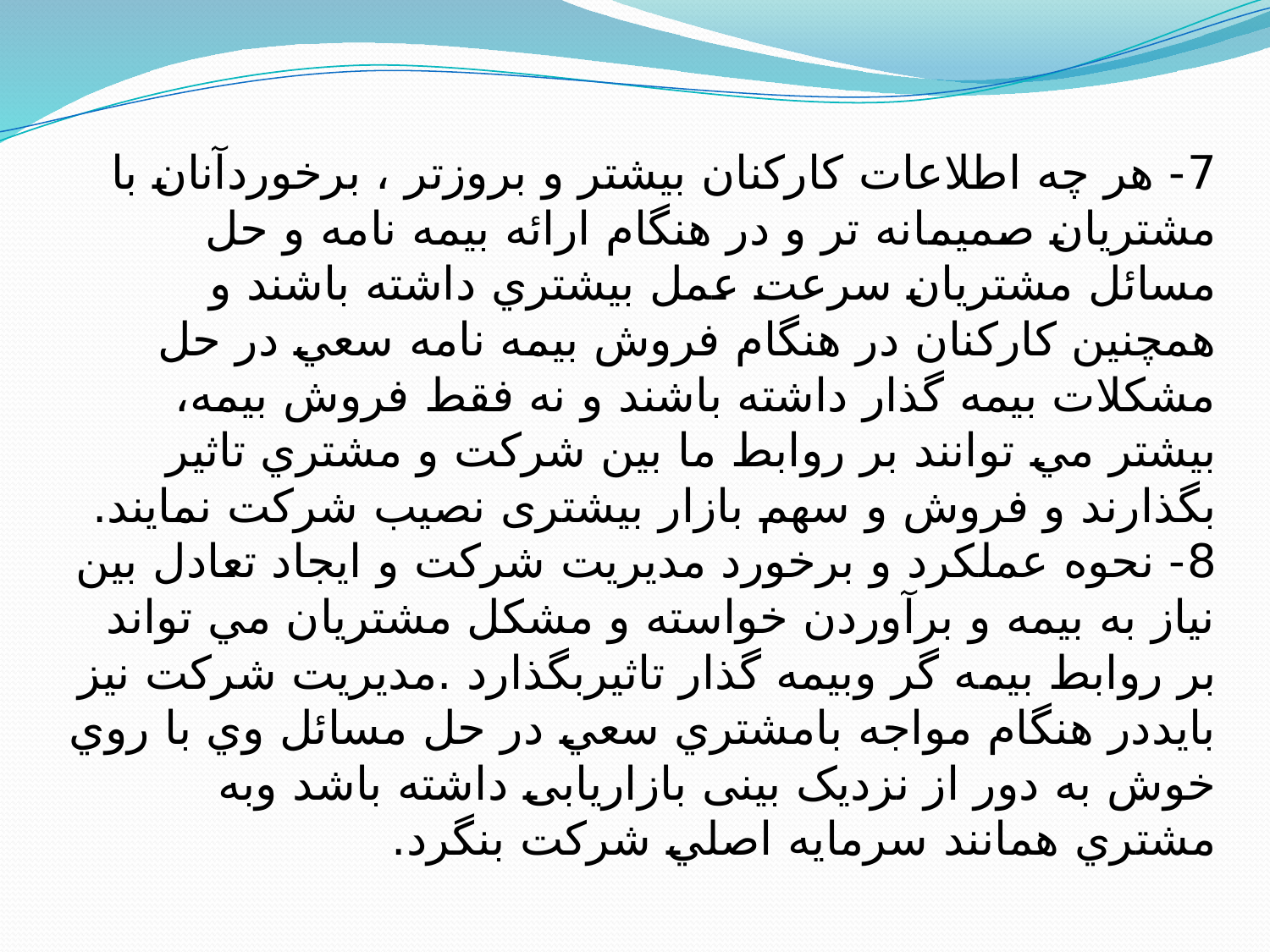

# 7- هر چه اطلاعات كاركنان بيشتر و بروزتر ، برخوردآنان با مشتريان صميمانه تر و در هنگام ارائه بيمه نامه و حل مسائل مشتريان سرعت عمل بيشتري داشته باشند و همچنين كاركنان در هنگام فروش بيمه نامه سعي در حل مشكلات بيمه گذار داشته باشند و نه فقط فروش بيمه، بيشتر مي توانند بر روابط ما بين شركت و مشتري تاثير بگذارند و فروش و سهم بازار بیشتری نصیب شرکت نمایند. 8- نحوه عملكرد و برخورد مديريت شركت و ايجاد تعادل بين نياز به بيمه و برآوردن خواسته و مشکل مشتريان مي تواند بر روابط بيمه گر وبيمه گذار تاثيربگذارد .مديريت شركت نيز بايددر هنگام مواجه بامشتري سعي در حل مسائل وي با روي خوش به دور از نزدیک بینی بازاریابی داشته باشد وبه مشتري همانند سرمايه اصلي شركت بنگرد.